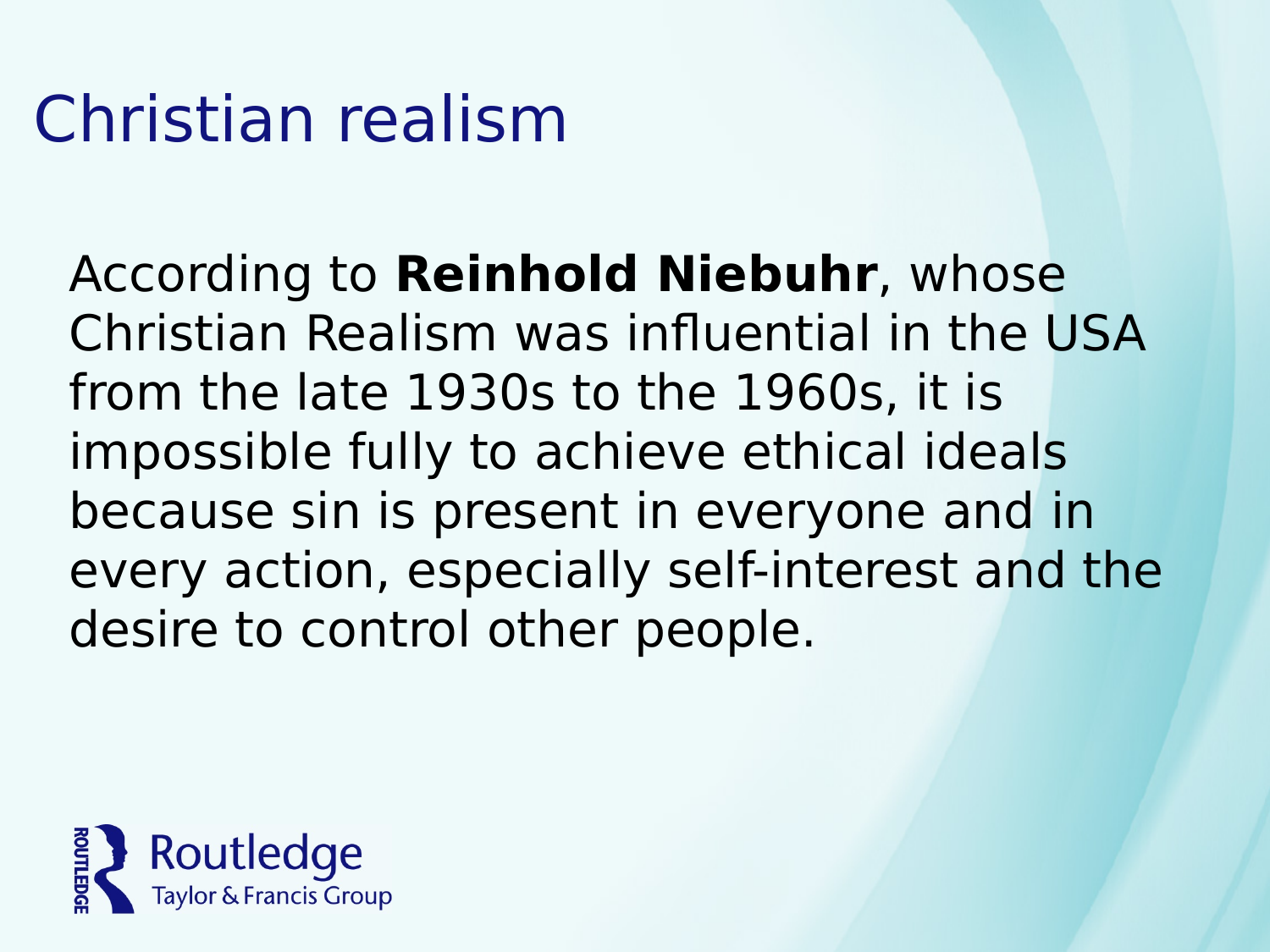

# Christian realism
According to Reinhold Niebuhr, whose Christian Realism was influential in the USA from the late 1930s to the 1960s, it is impossible fully to achieve ethical ideals because sin is present in everyone and in every action, especially self-interest and the desire to control other people.